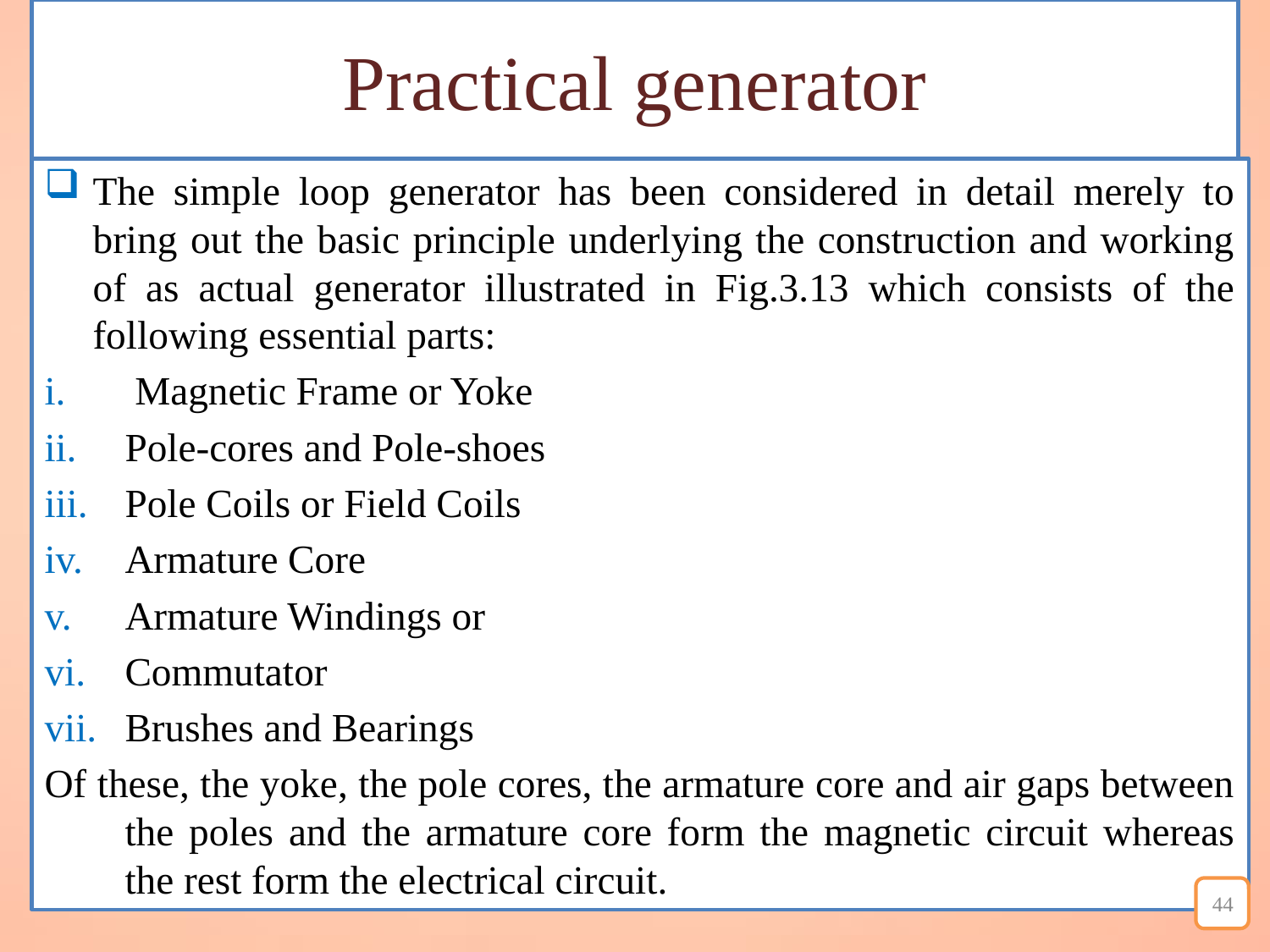

# Practical generator
The simple loop generator has been considered in detail merely to bring out the basic principle underlying the construction and working of as actual generator illustrated in Fig.3.13 which consists of the following essential parts:
 Magnetic Frame or Yoke
Pole-cores and Pole-shoes
Pole Coils or Field Coils
Armature Core
Armature Windings or
Commutator
Brushes and Bearings
Of these, the yoke, the pole cores, the armature core and air gaps between the poles and the armature core form the magnetic circuit whereas the rest form the electrical circuit.

44